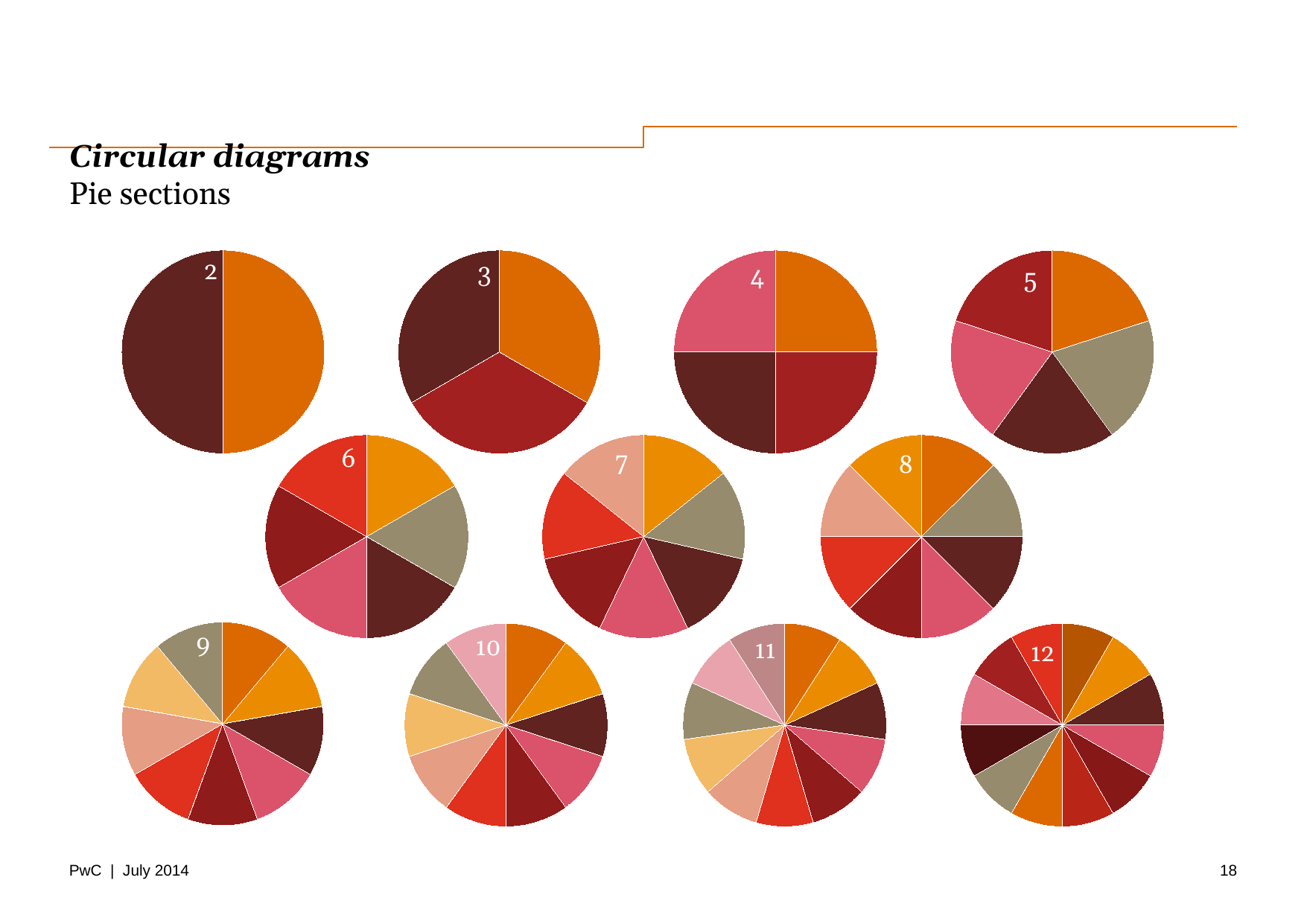

# Circular diagrams Pie sections

2
3
4
5

6
7
8

9
10
11
12
18